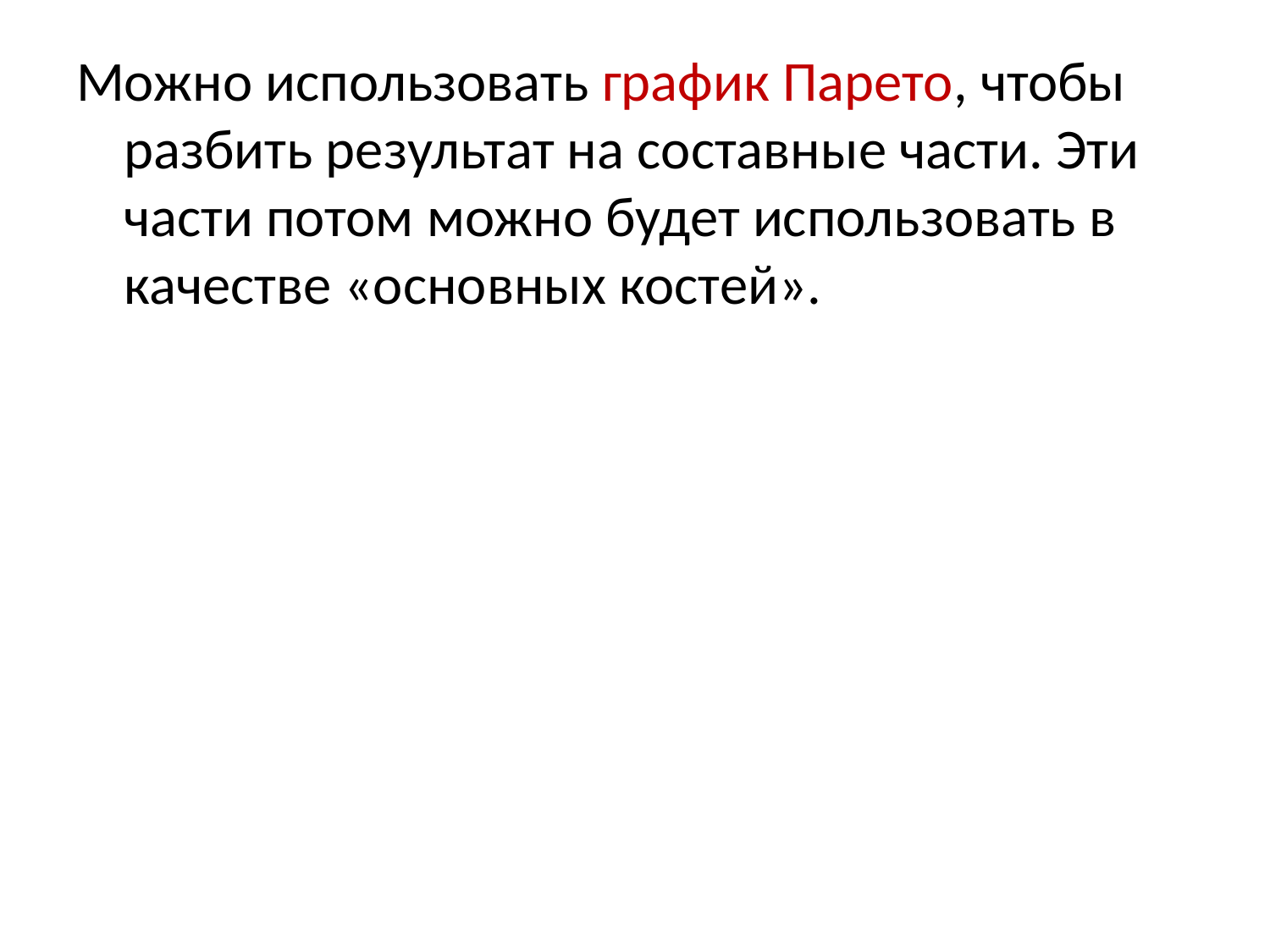

# Можно использовать график Парето, чтобы разбить результат на составные части. Эти части потом можно будет использовать в качестве «основных костей».